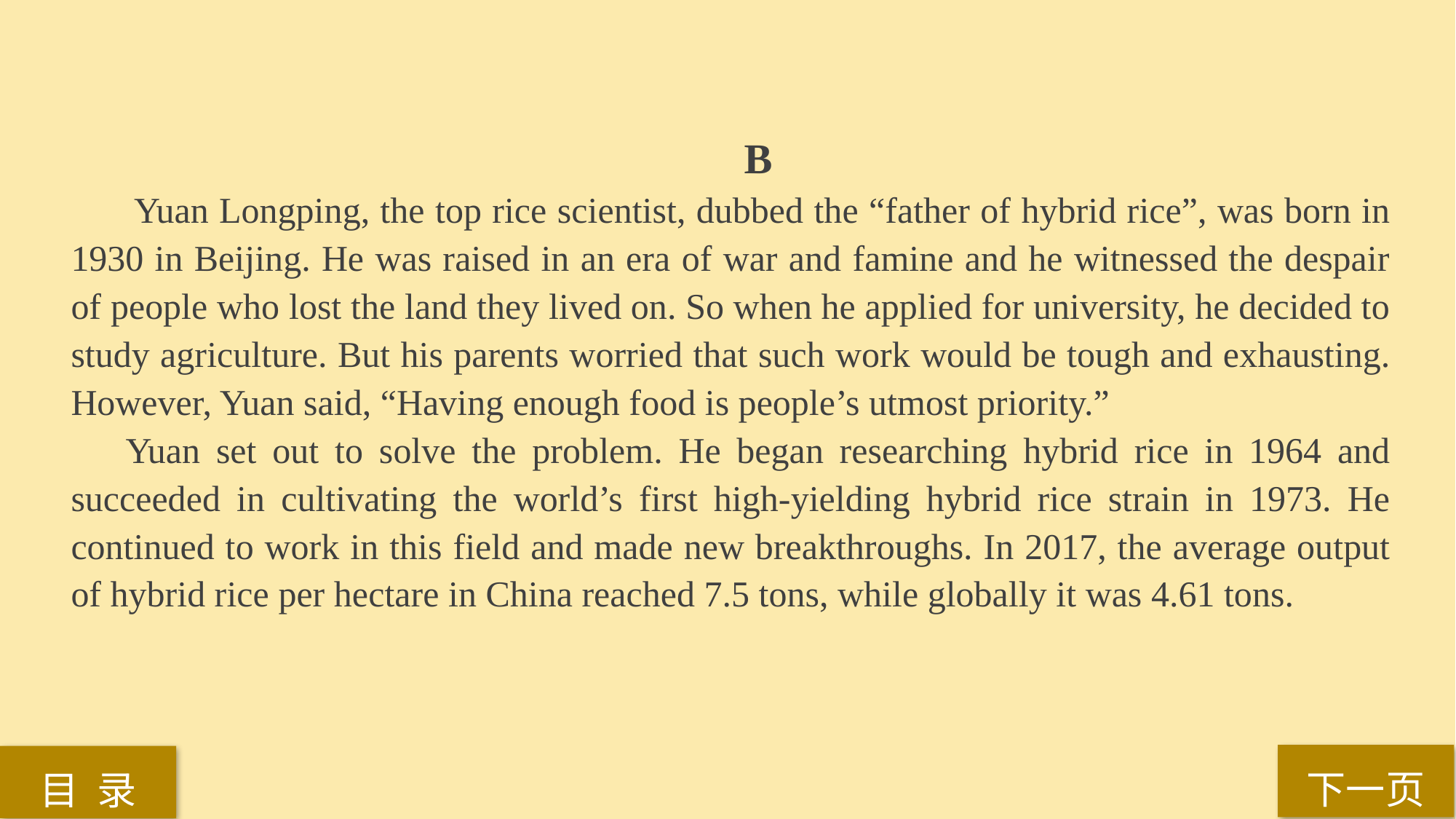

B
      Yuan Longping, the top rice scientist, dubbed the “father of hybrid rice”, was born in 1930 in Beijing. He was raised in an era of war and famine and he witnessed the despair of people who lost the land they lived on. So when he applied for university, he decided to study agriculture. But his parents worried that such work would be tough and exhausting. However, Yuan said, “Having enough food is people’s utmost priority.”
Yuan set out to solve the problem. He began researching hybrid rice in 1964 and succeeded in cultivating the world’s first high-yielding hybrid rice strain in 1973. He continued to work in this field and made new breakthroughs. In 2017, the average output of hybrid rice per hectare in China reached 7.5 tons, while globally it was 4.61 tons.